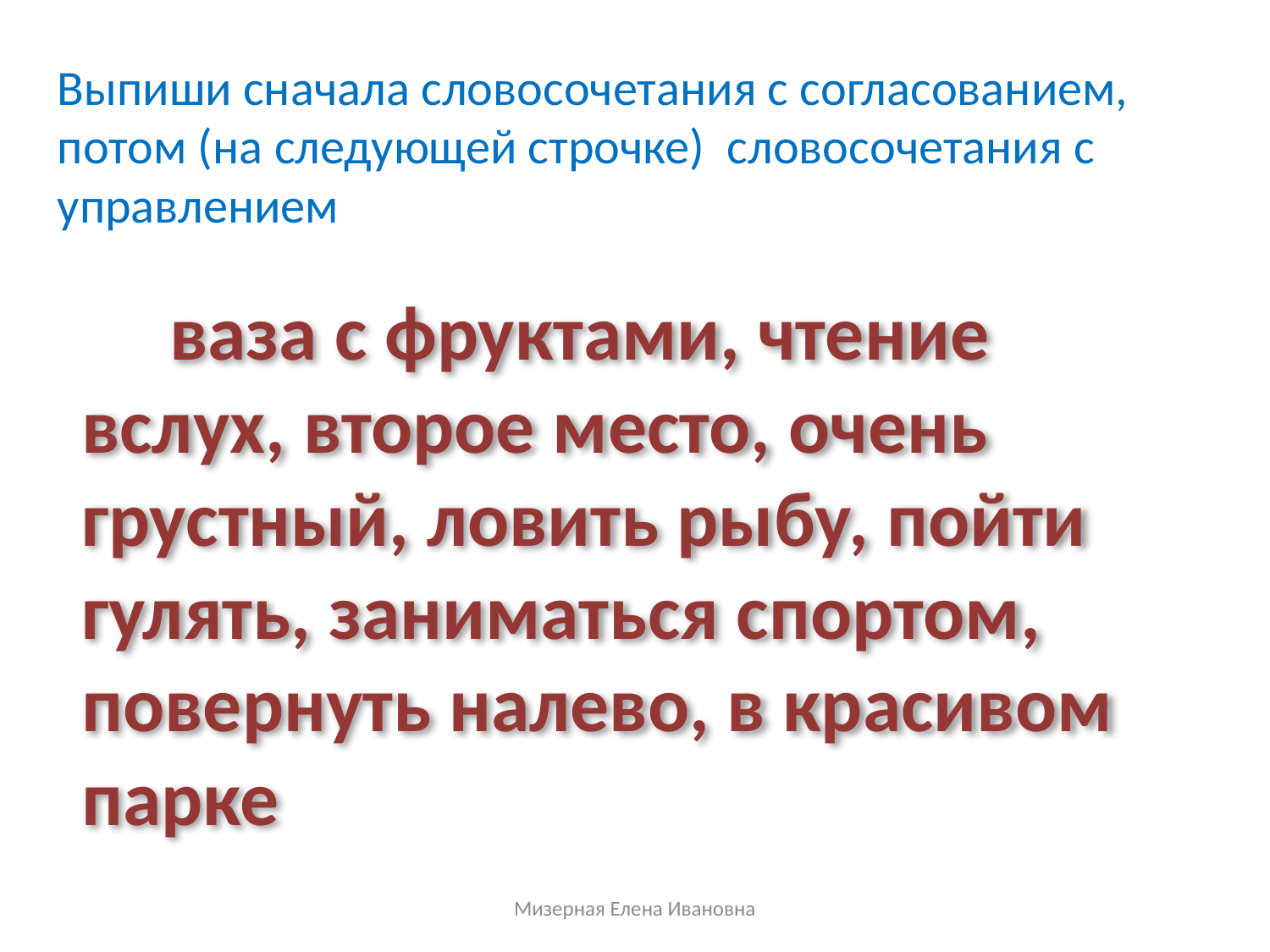

Выпиши сначала словосочетания с согласованием,
потом (на следующей строчке)  словосочетания с управлением
     ваза с фруктами, чтение вслух, второе место, очень грустный, ловить рыбу, пойти гулять, заниматься спортом, повернуть налево, в красивом парке

Мизерная Елена Ивановна